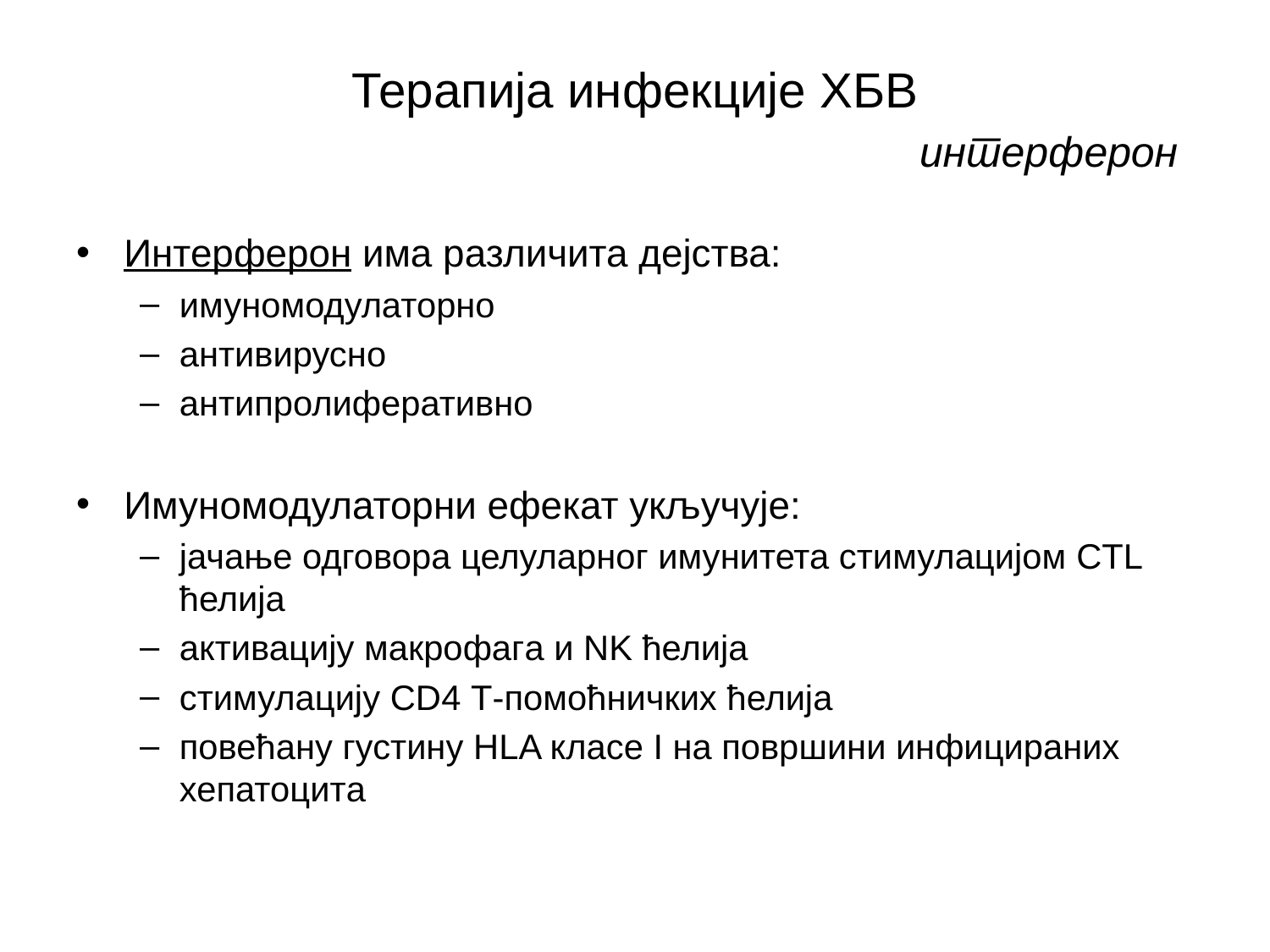

# Терапија инфекције ХБВ интерферон
Интерферон има различита дејства:
имуномодулаторно
антивирусно
антипролиферативно

Имуномодулаторни ефекат укључује:
јачање одговора целуларног имунитета стимулацијом CTL ћелија
aктивацију макрофагa и NK ћелијa
стимулацију CD4 T-помоћничких ћелија
повећану густину HLA класе I на површини инфицираних хепатоцитa